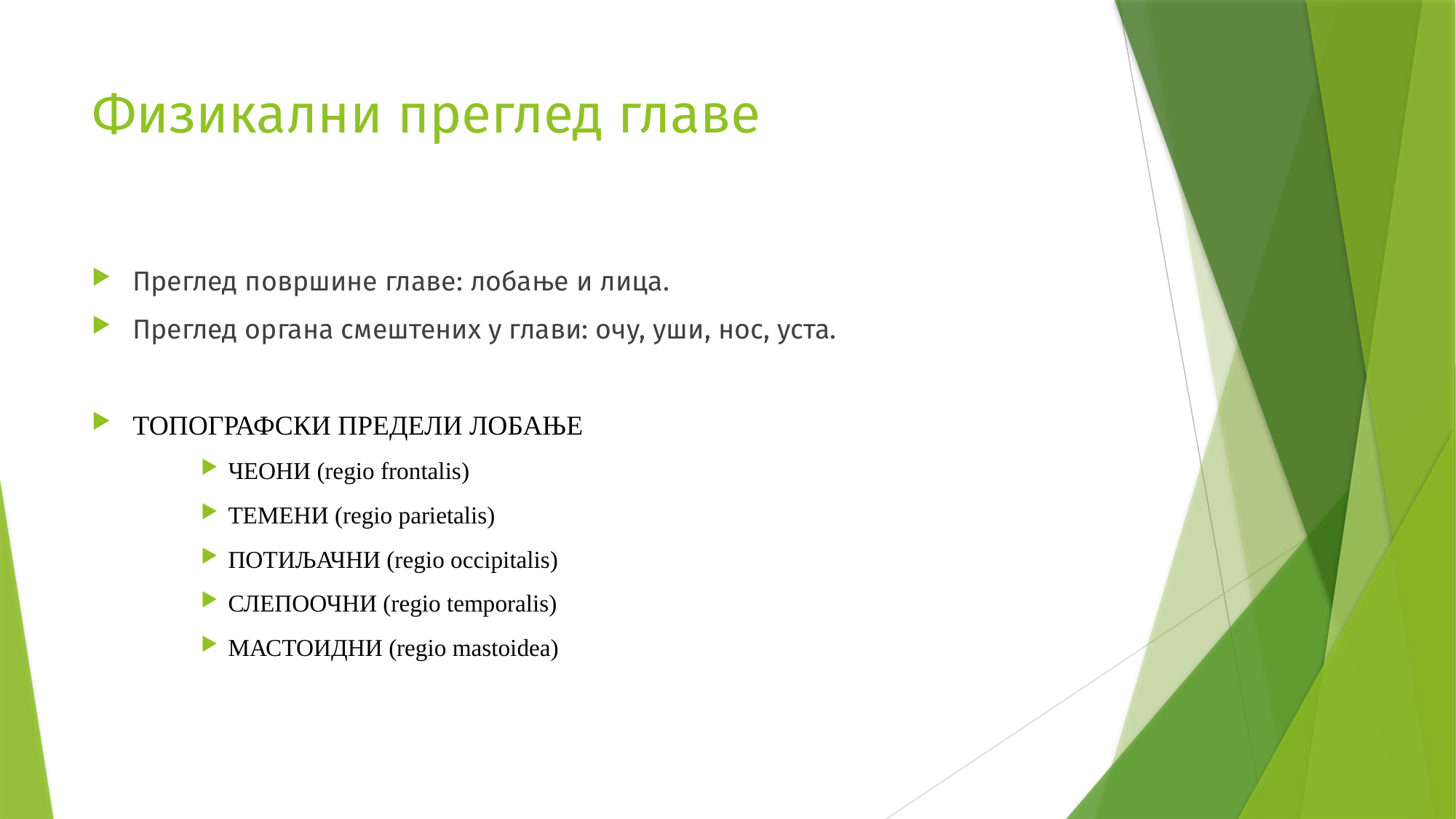

# Физикални преглед главе
Преглед површине главе: лобање и лица.
Преглед органа смештених у глави: очу, уши, нос, уста.

ТОПОГРАФСКИ ПРЕДЕЛИ ЛОБАЊЕ
ЧЕОНИ (regio frontalis)
ТЕМЕНИ (regio parietalis)
ПОТИЉАЧНИ (regio occipitalis)
СЛЕПООЧНИ (regio temporalis)
МАСТОИДНИ (regio mastoidea)